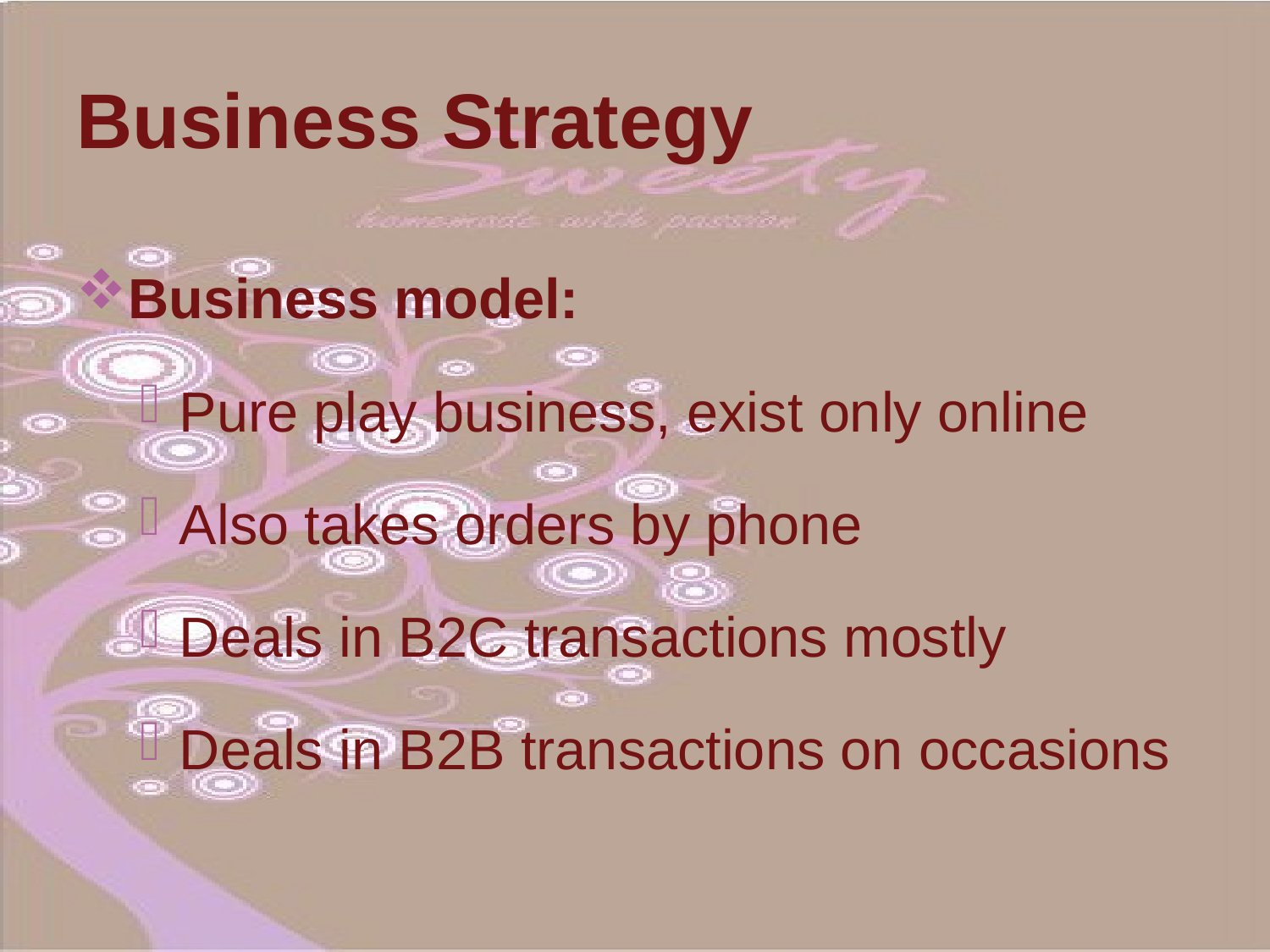

# Business Strategy
Business model:
Pure play business, exist only online
Also takes orders by phone
Deals in B2C transactions mostly
Deals in B2B transactions on occasions